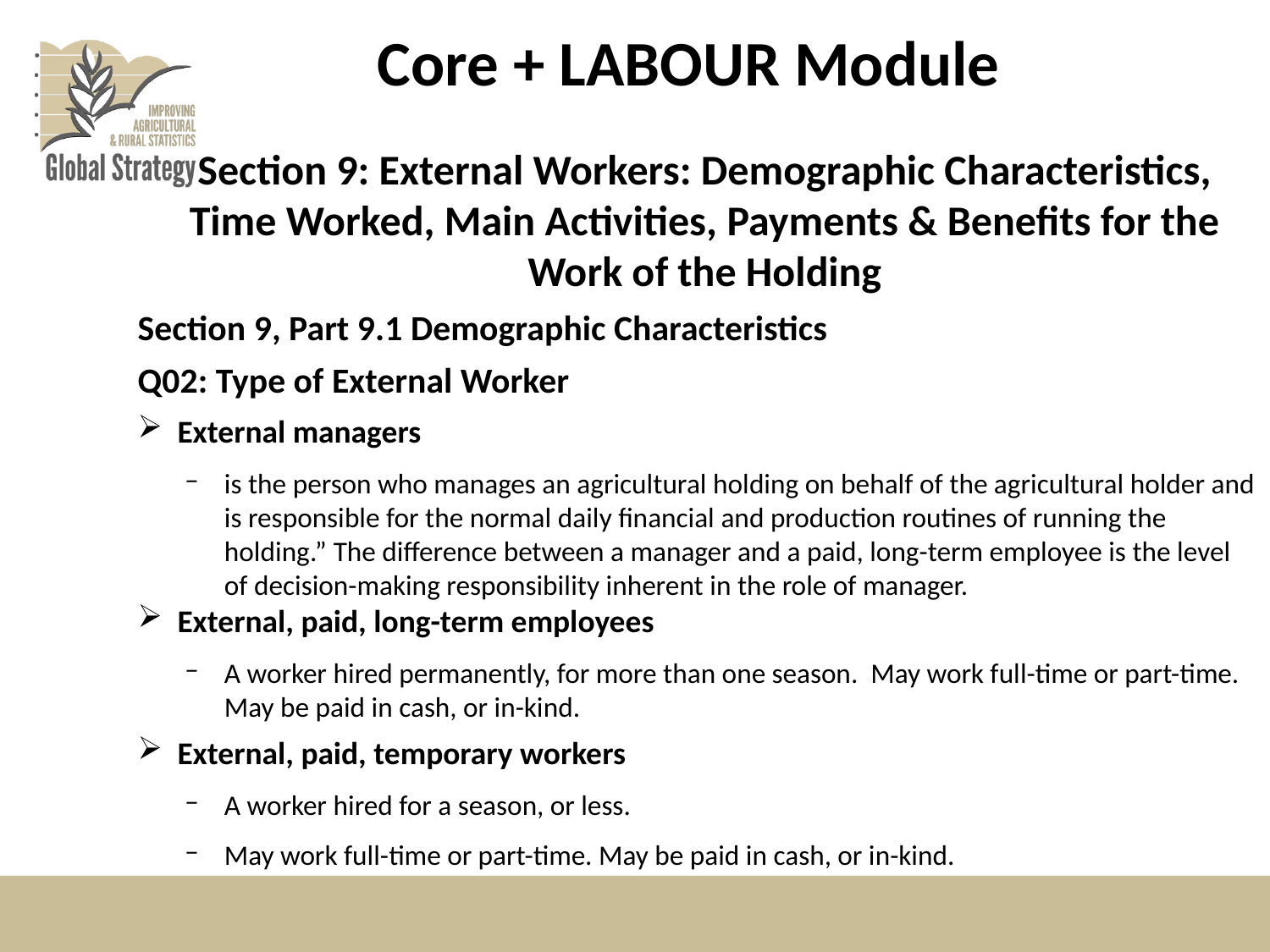

# Core + LABOUR Module
Section 9: External Workers: Demographic Characteristics, Time Worked, Main Activities, Payments & Benefits for the Work of the Holding
Section 9, Part 9.1 Demographic Characteristics
Q02: Type of External Worker
External managers
is the person who manages an agricultural holding on behalf of the agricultural holder and is responsible for the normal daily financial and production routines of running the holding.” The difference between a manager and a paid, long-term employee is the level of decision-making responsibility inherent in the role of manager.
External, paid, long-term employees
A worker hired permanently, for more than one season.  May work full-time or part-time. May be paid in cash, or in-kind.
External, paid, temporary workers
A worker hired for a season, or less.
May work full-time or part-time. May be paid in cash, or in-kind.